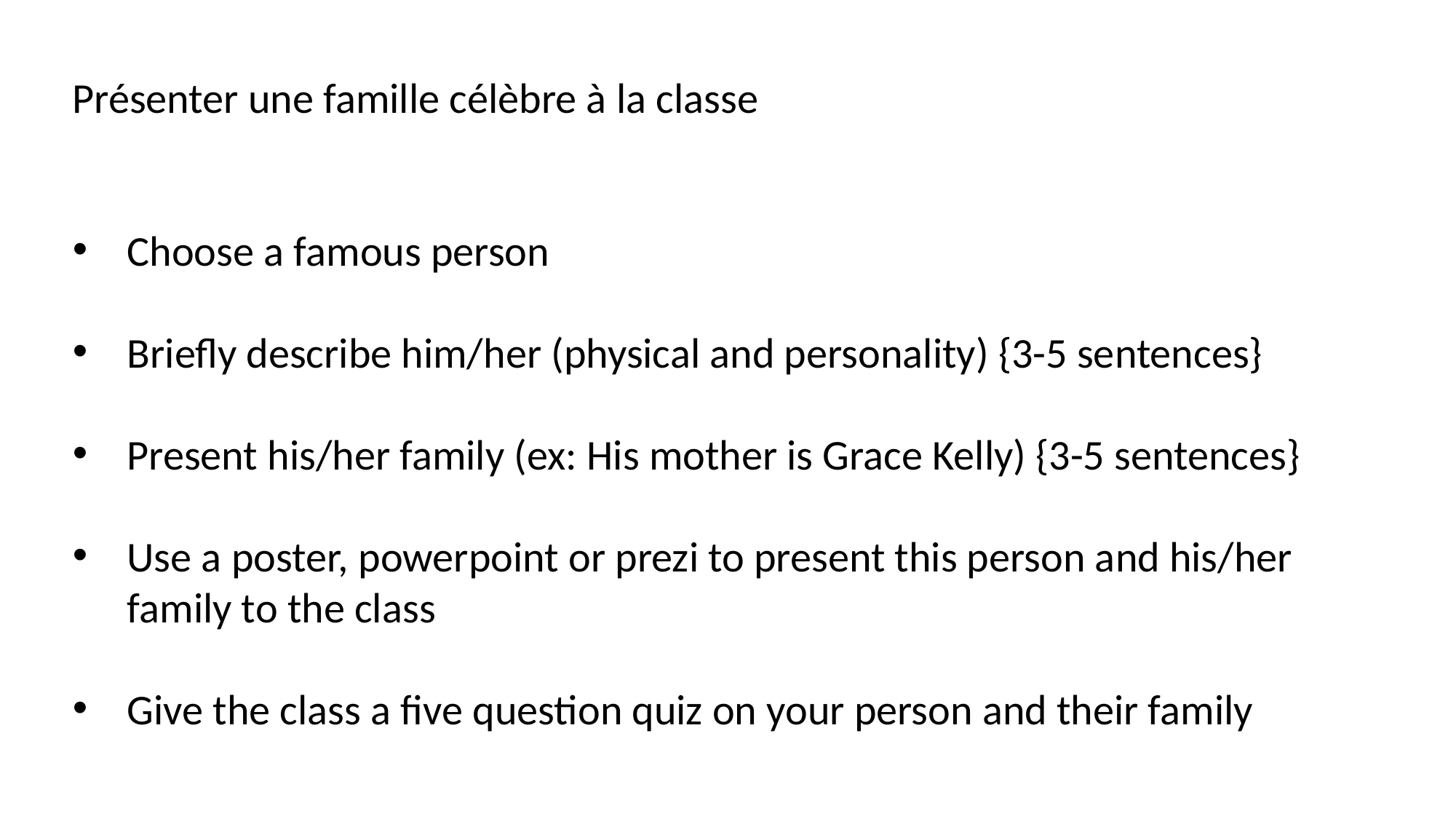

Présenter une famille célèbre à la classe

Choose a famous person

Briefly describe him/her (physical and personality) {3-5 sentences}

Present his/her family (ex: His mother is Grace Kelly) {3-5 sentences}

Use a poster, powerpoint or prezi to present this person and his/her family to the class

Give the class a five question quiz on your person and their family